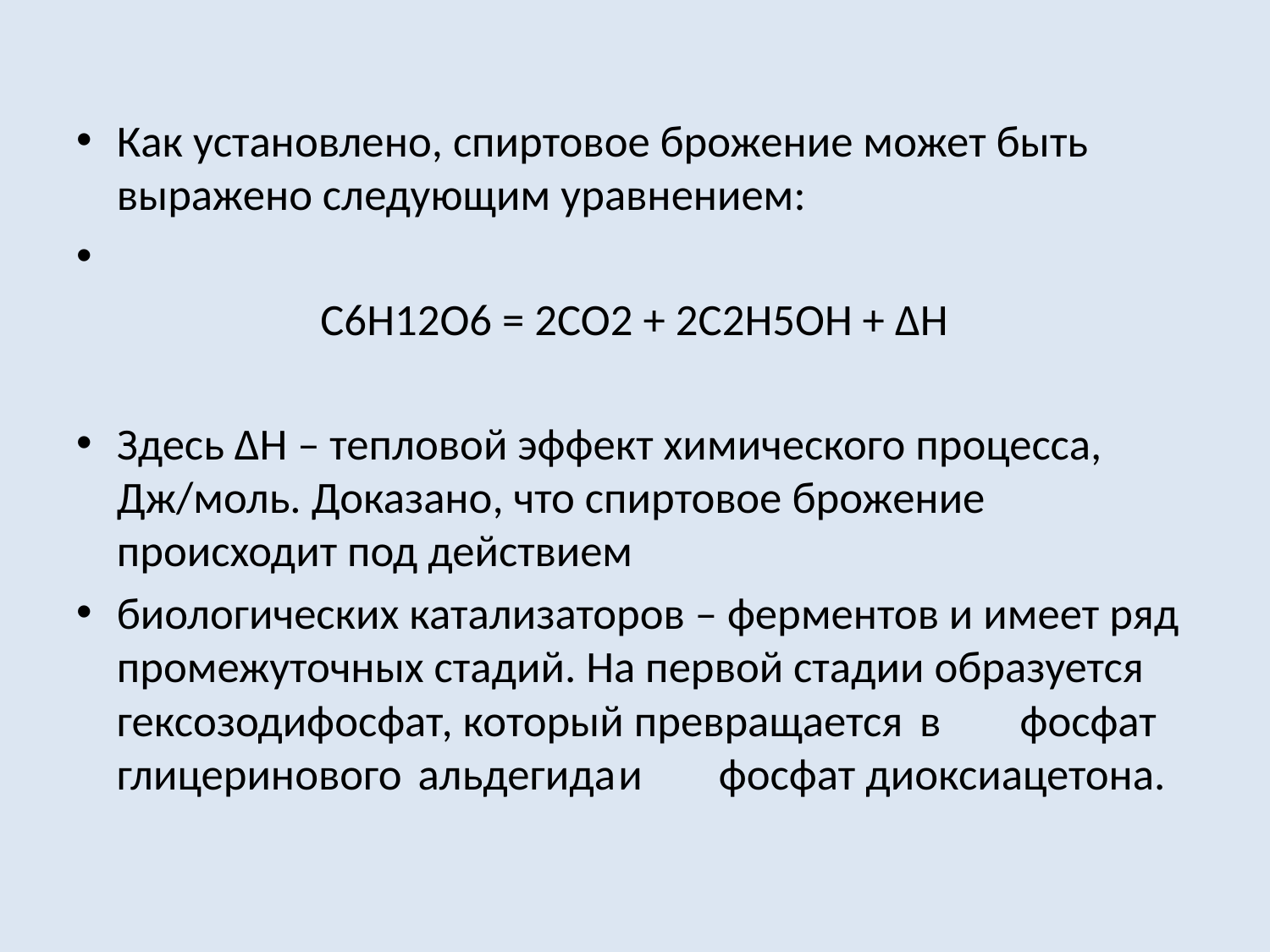

Как установлено, спиртовое брожение может быть выражено следующим уравнением:

C6H12O6 = 2CO2 + 2С2H5OH + ΔH

Здесь ΔH – тепловой эффект химического процесса, Дж/моль. Доказано, что спиртовое брожение происходит под действием
биологических катализаторов – ферментов и имеет ряд промежуточных стадий. На первой стадии образуется гексозодифосфат, который превращается	в	фосфат	глицеринового	альдегида	и	фосфат диоксиацетона.